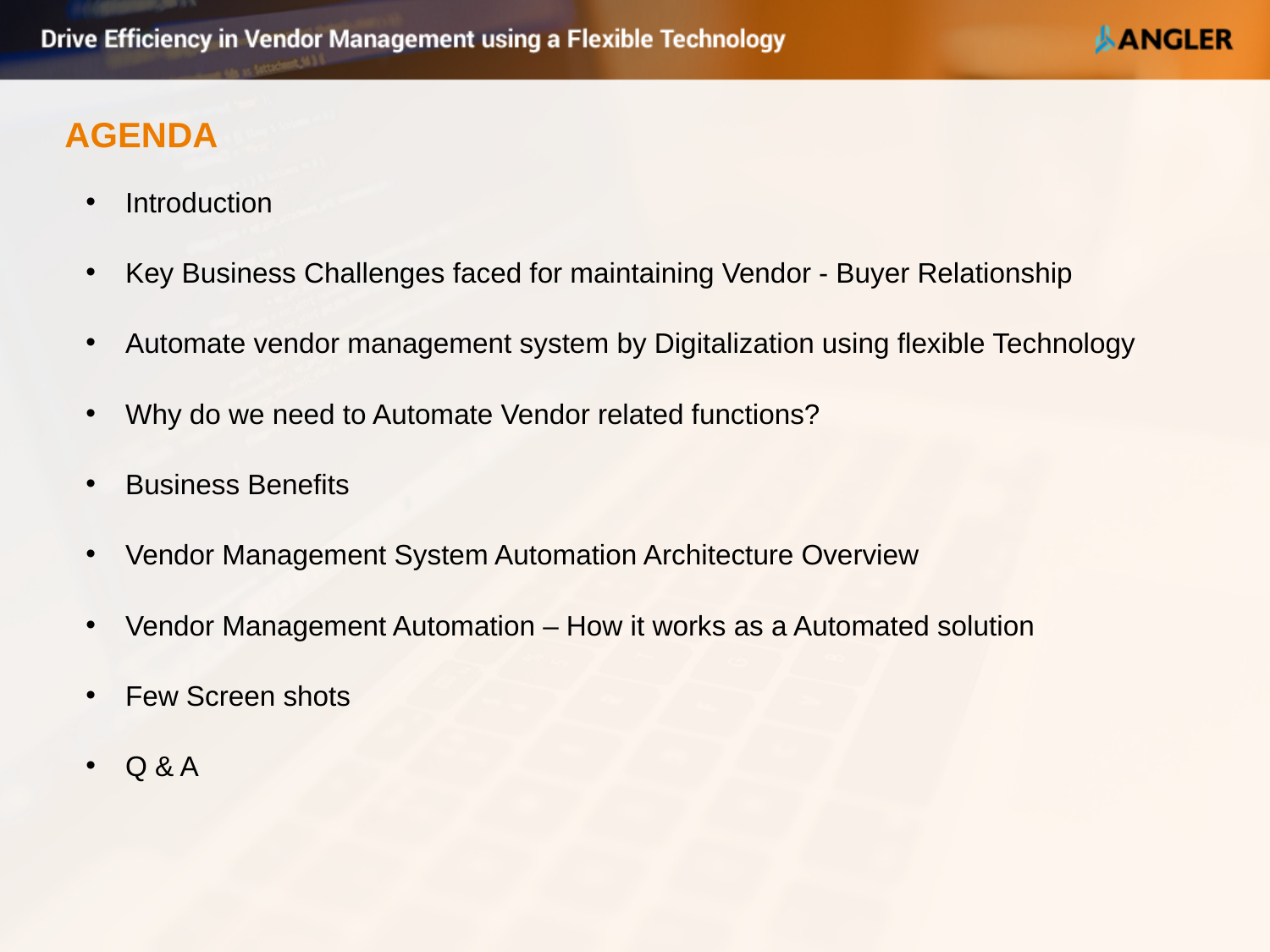

AGENDA
Introduction
Key Business Challenges faced for maintaining Vendor - Buyer Relationship
Automate vendor management system by Digitalization using flexible Technology
Why do we need to Automate Vendor related functions?
Business Benefits
Vendor Management System Automation Architecture Overview
Vendor Management Automation – How it works as a Automated solution
Few Screen shots
Q & A